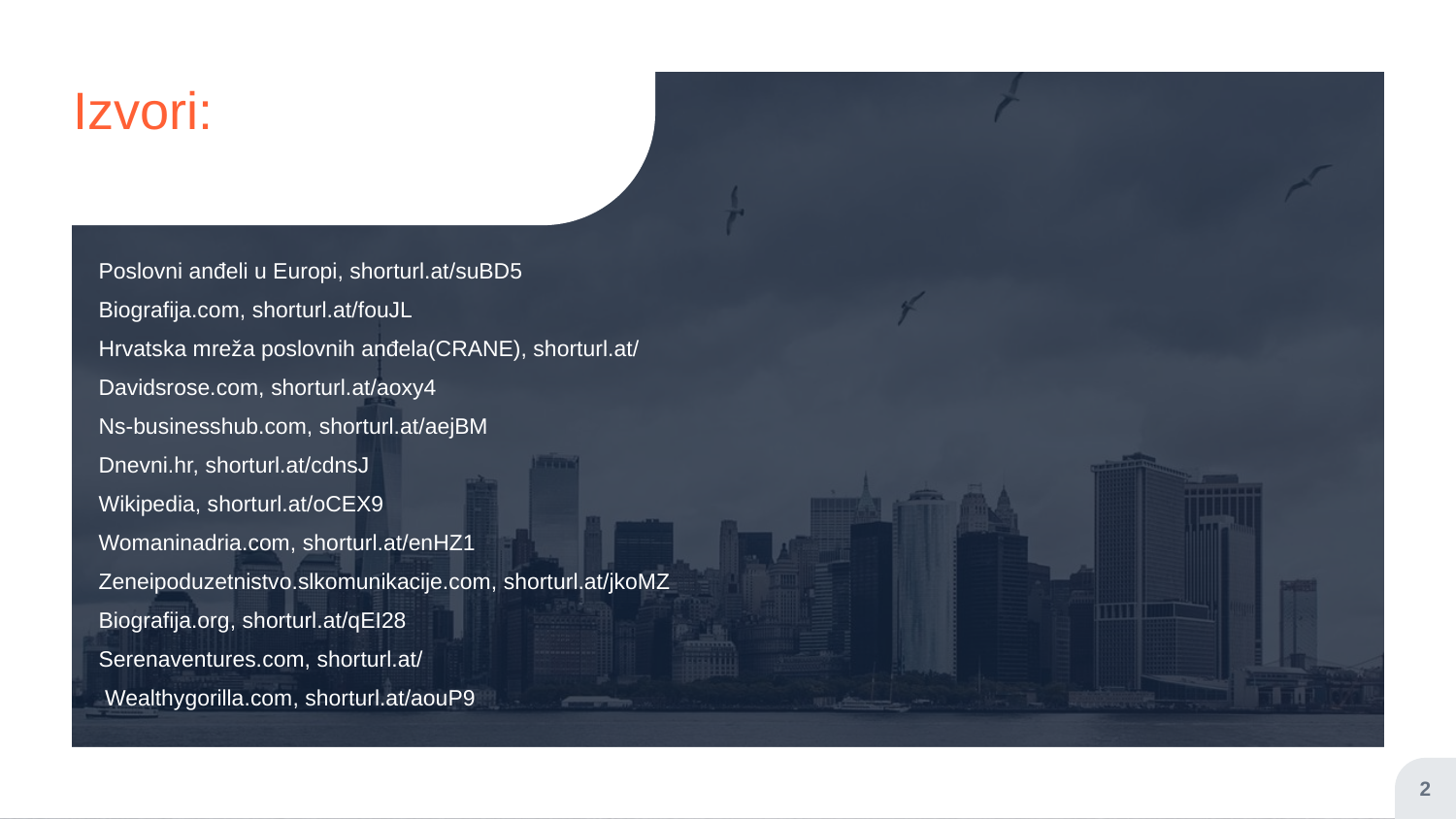

# Izvori:
Poslovni anđeli u Europi, shorturl.at/suBD5
Biografija.com, shorturl.at/fouJL
Hrvatska mreža poslovnih anđela(CRANE), shorturl.at/
Davidsrose.com, shorturl.at/aoxy4
Ns-businesshub.com, shorturl.at/aejBM
Dnevni.hr, shorturl.at/cdnsJ
Wikipedia, shorturl.at/oCEX9
Womaninadria.com, shorturl.at/enHZ1
Zeneipoduzetnistvo.slkomunikacije.com, shorturl.at/jkoMZ
Biografija.org, shorturl.at/qEI28
Serenaventures.com, shorturl.at/
 Wealthygorilla.com, shorturl.at/aouP9

2